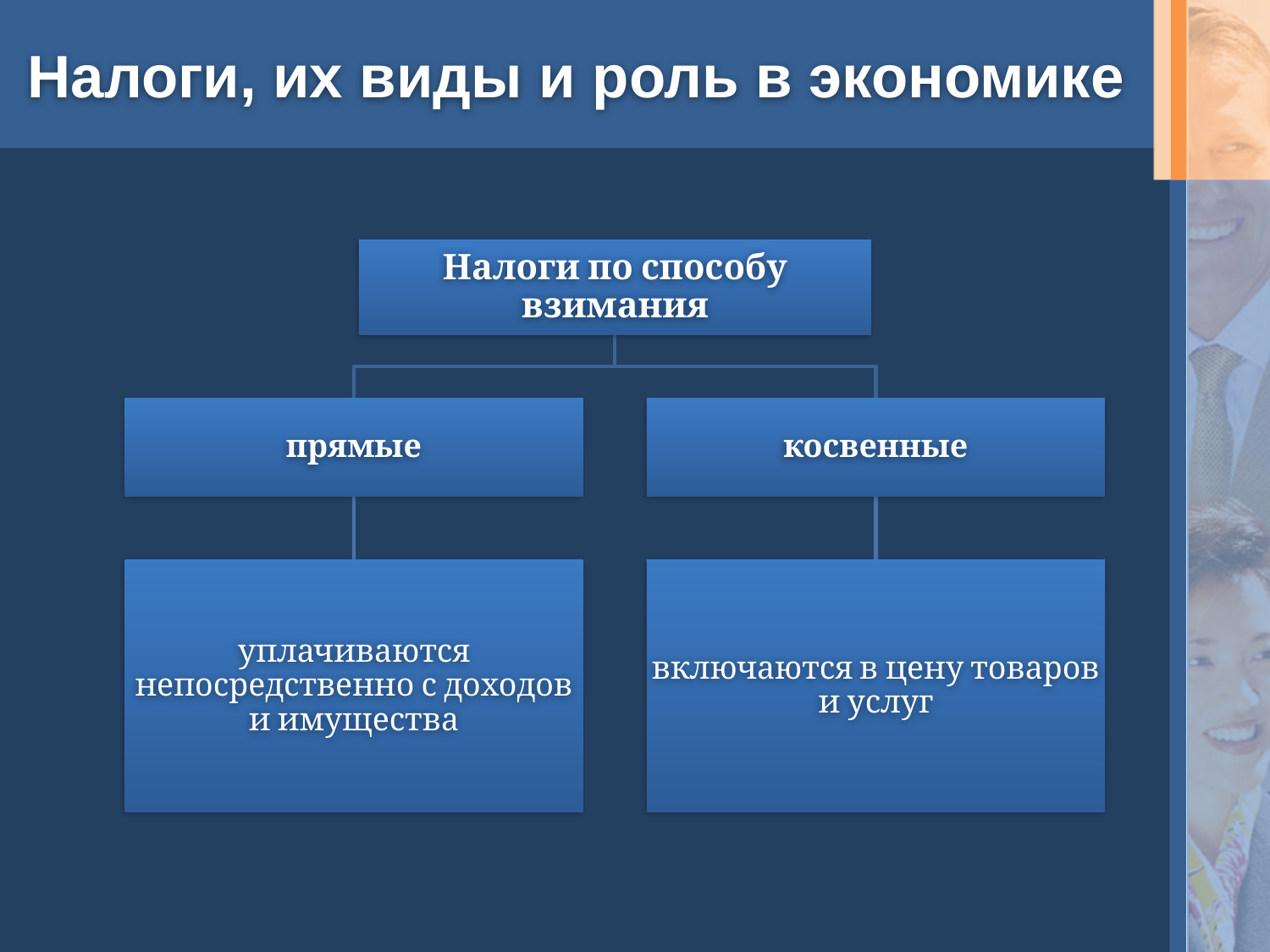

# Налоги, их виды и роль в экономике

Налоги по способу взимания

прямые

косвенные

уплачиваются непосредственно с доходов и имущества

включаются в цену товаров и услуг